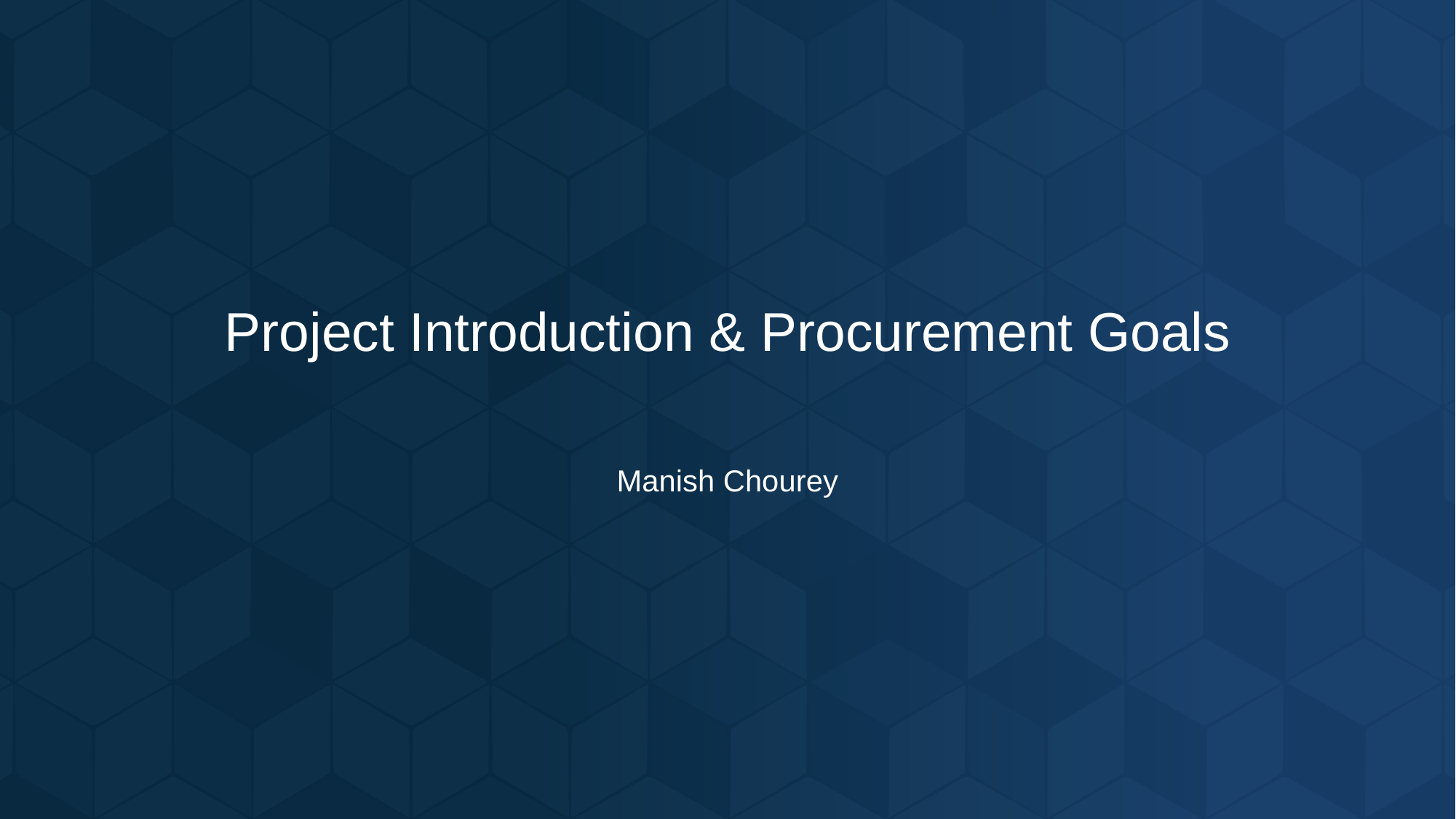

# Project Introduction & Procurement Goals
Manish Chourey